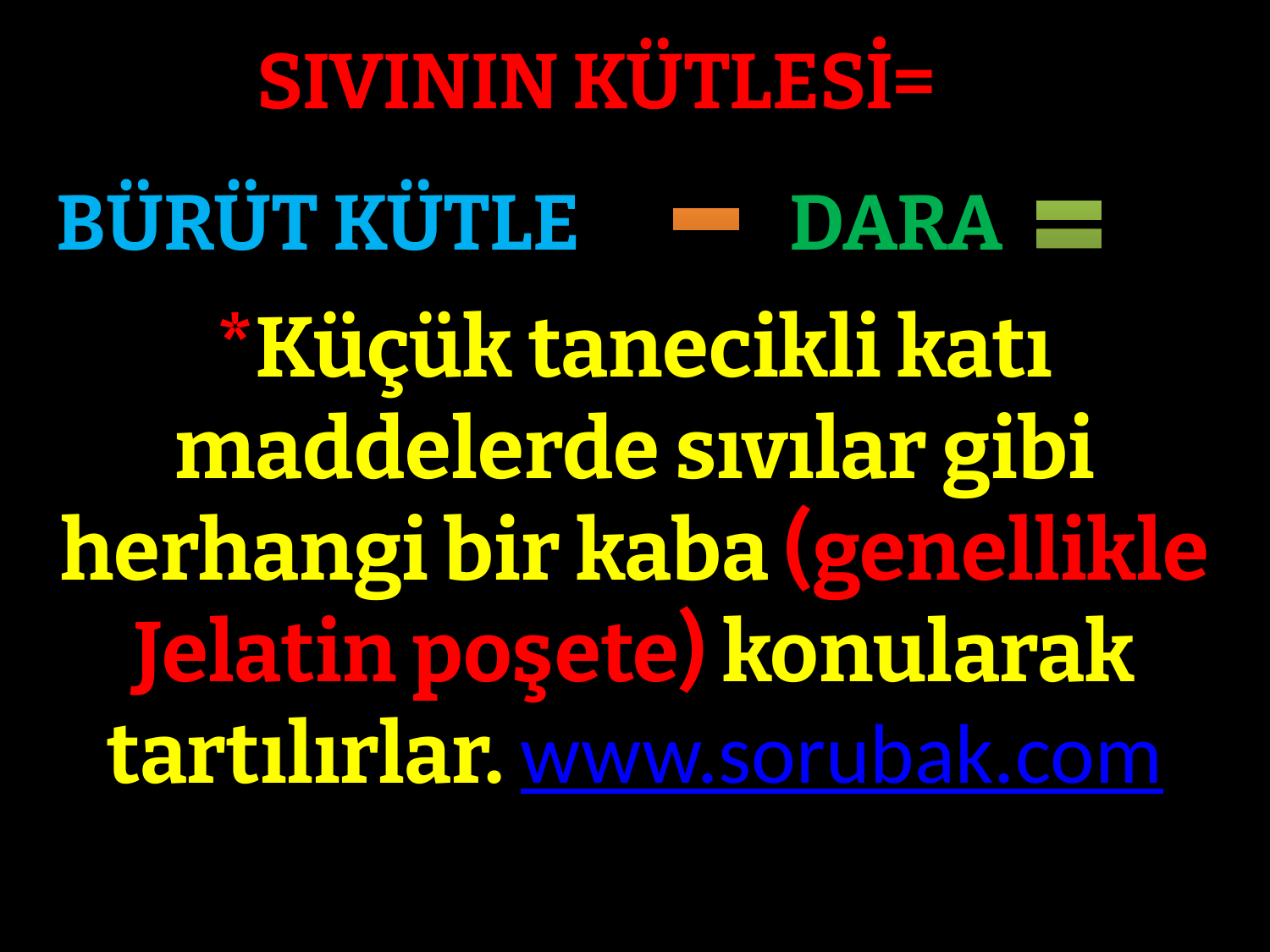

SIVININ KÜTLESİ=
BÜRÜT KÜTLE
DARA

*Küçük tanecikli katı maddelerde sıvılar gibi herhangi bir kaba (genellikle Jelatin poşete) konularak tartılırlar. www.sorubak.com
#